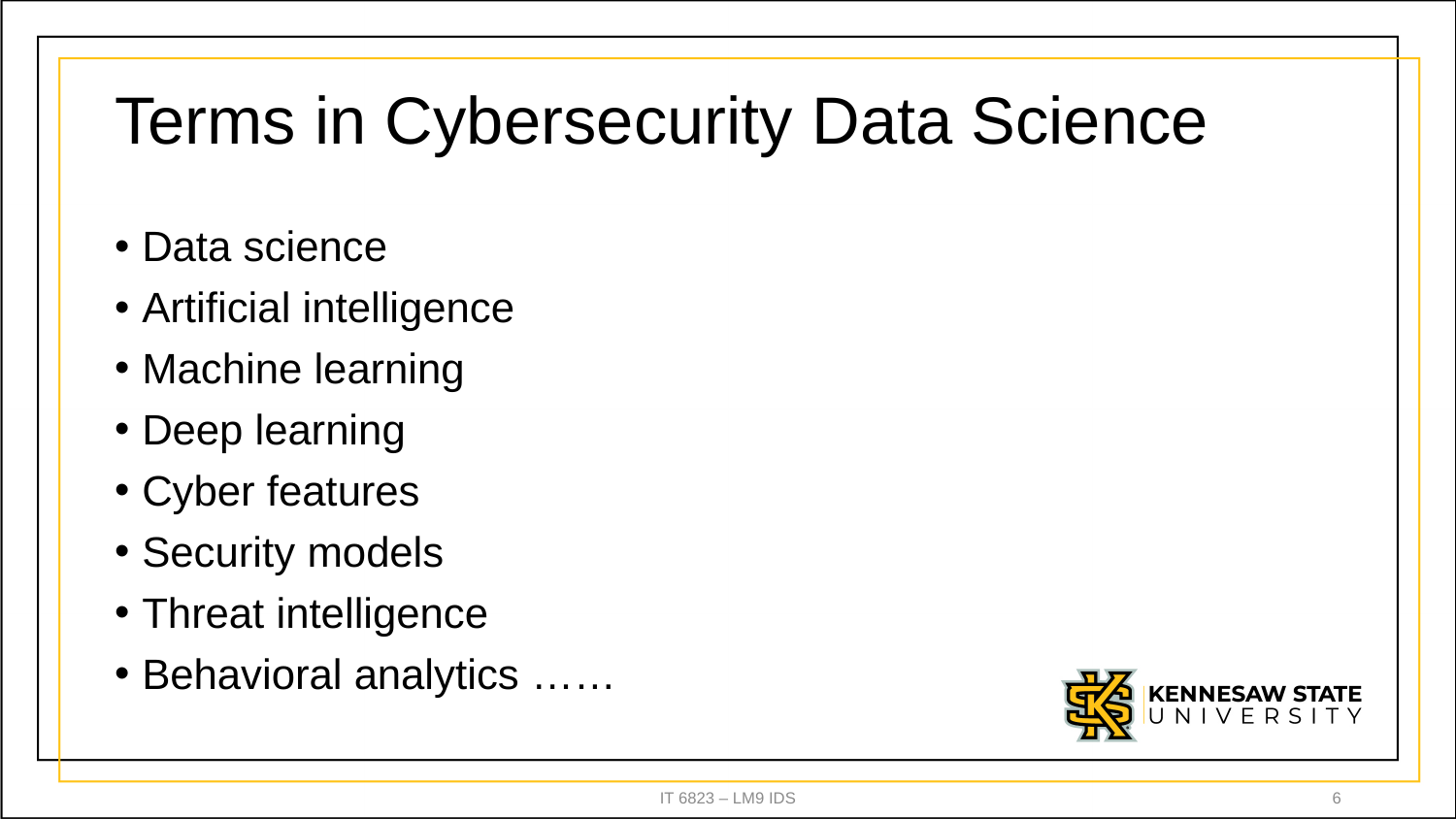

# Terms in Cybersecurity Data Science
Data science
Artificial intelligence
Machine learning
Deep learning
Cyber features
Security models
Threat intelligence
Behavioral analytics ……
IT 6823 – LM9 IDS
6